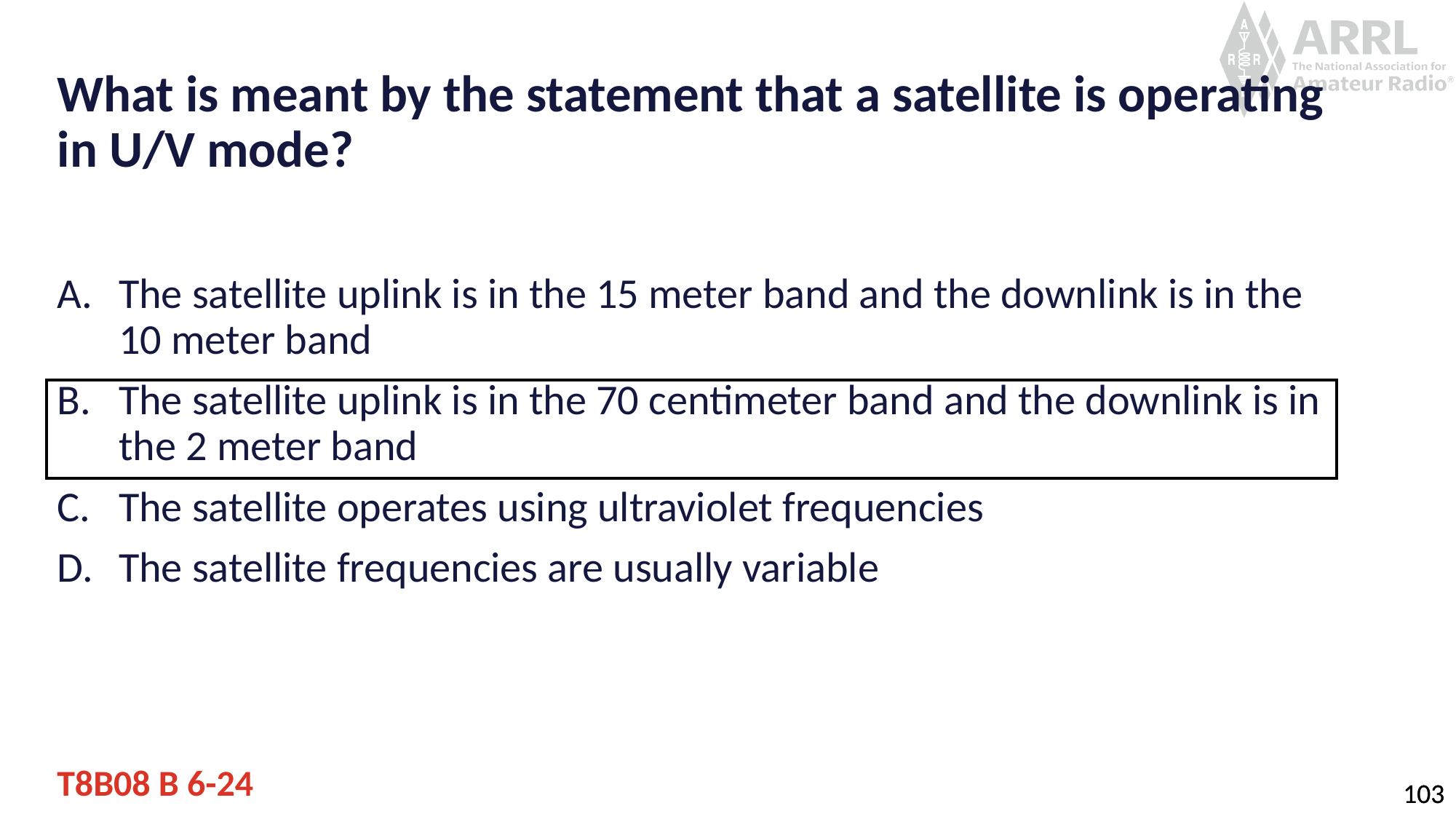

# What is meant by the statement that a satellite is operating in U/V mode?
The satellite uplink is in the 15 meter band and the downlink is in the 10 meter band
The satellite uplink is in the 70 centimeter band and the downlink is in the 2 meter band
The satellite operates using ultraviolet frequencies
The satellite frequencies are usually variable

T8B08 B 6-24